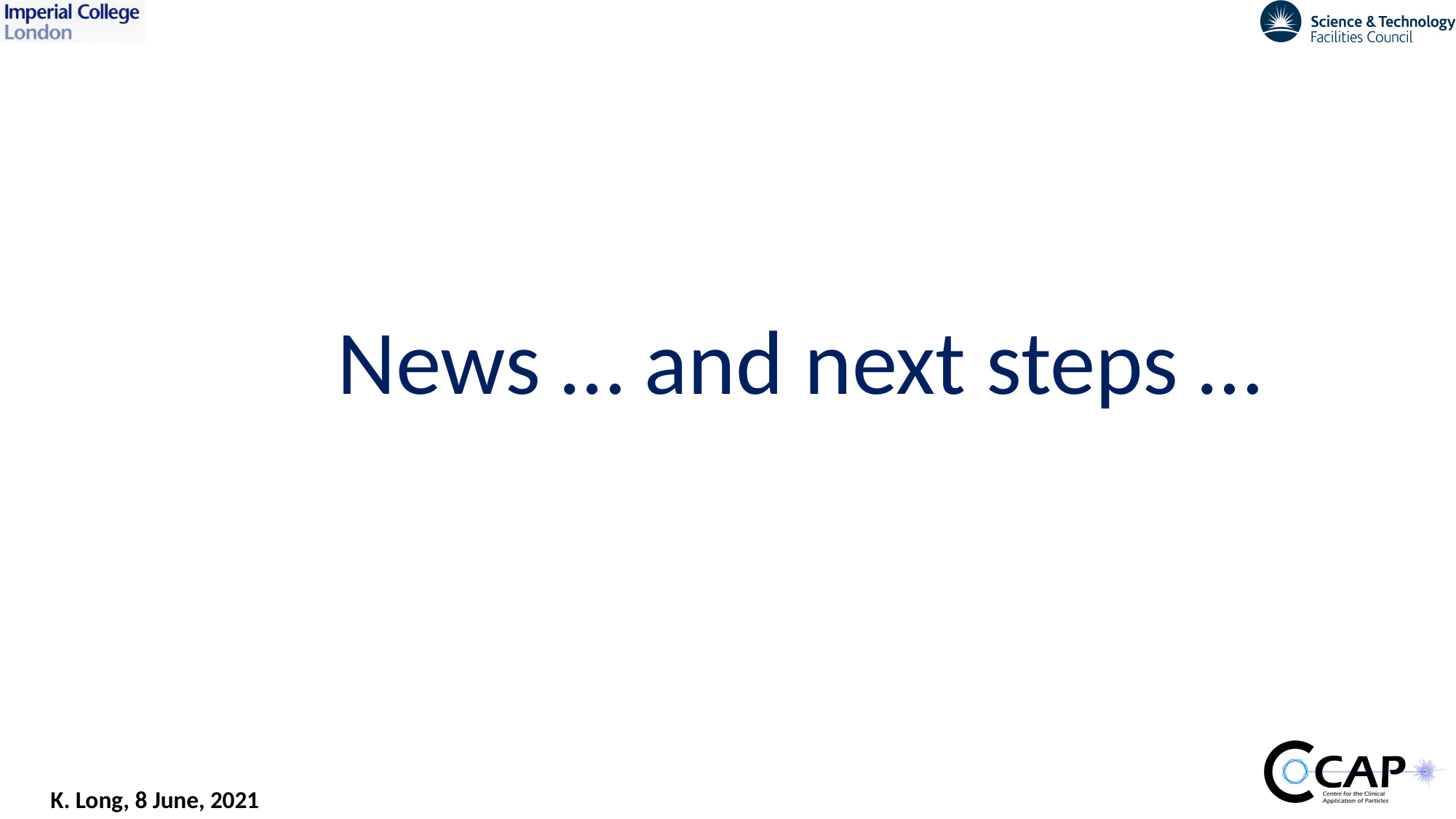

# News … and next steps …